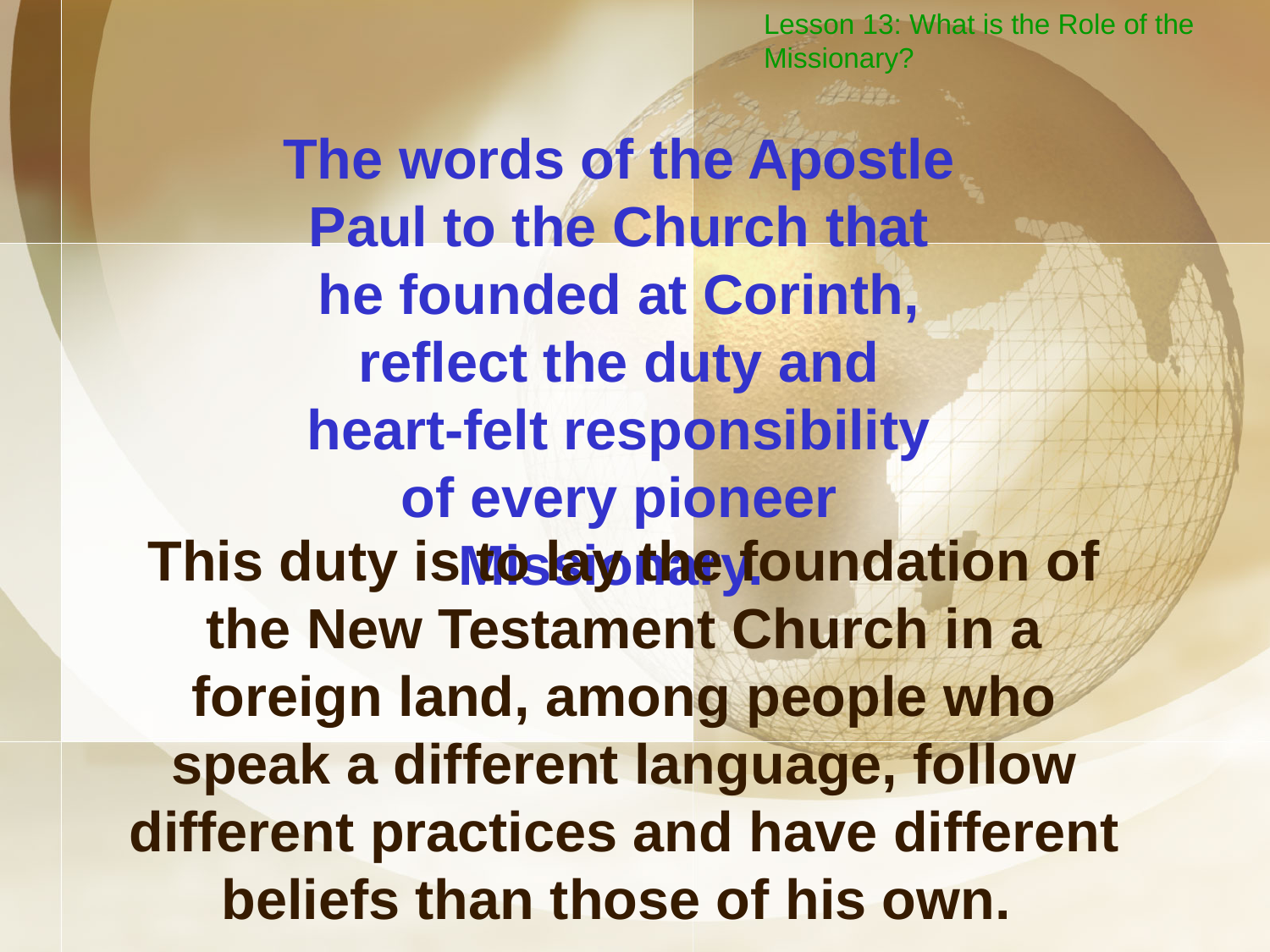

Lesson 13: What is the Role of the Missionary?
The words of the Apostle Paul to the Church that he founded at Corinth, reflect the duty and heart-felt responsibility of every pioneer Missionary.
This duty is to lay the foundation of the New Testament Church in a foreign land, among people who speak a different language, follow different practices and have different beliefs than those of his own.